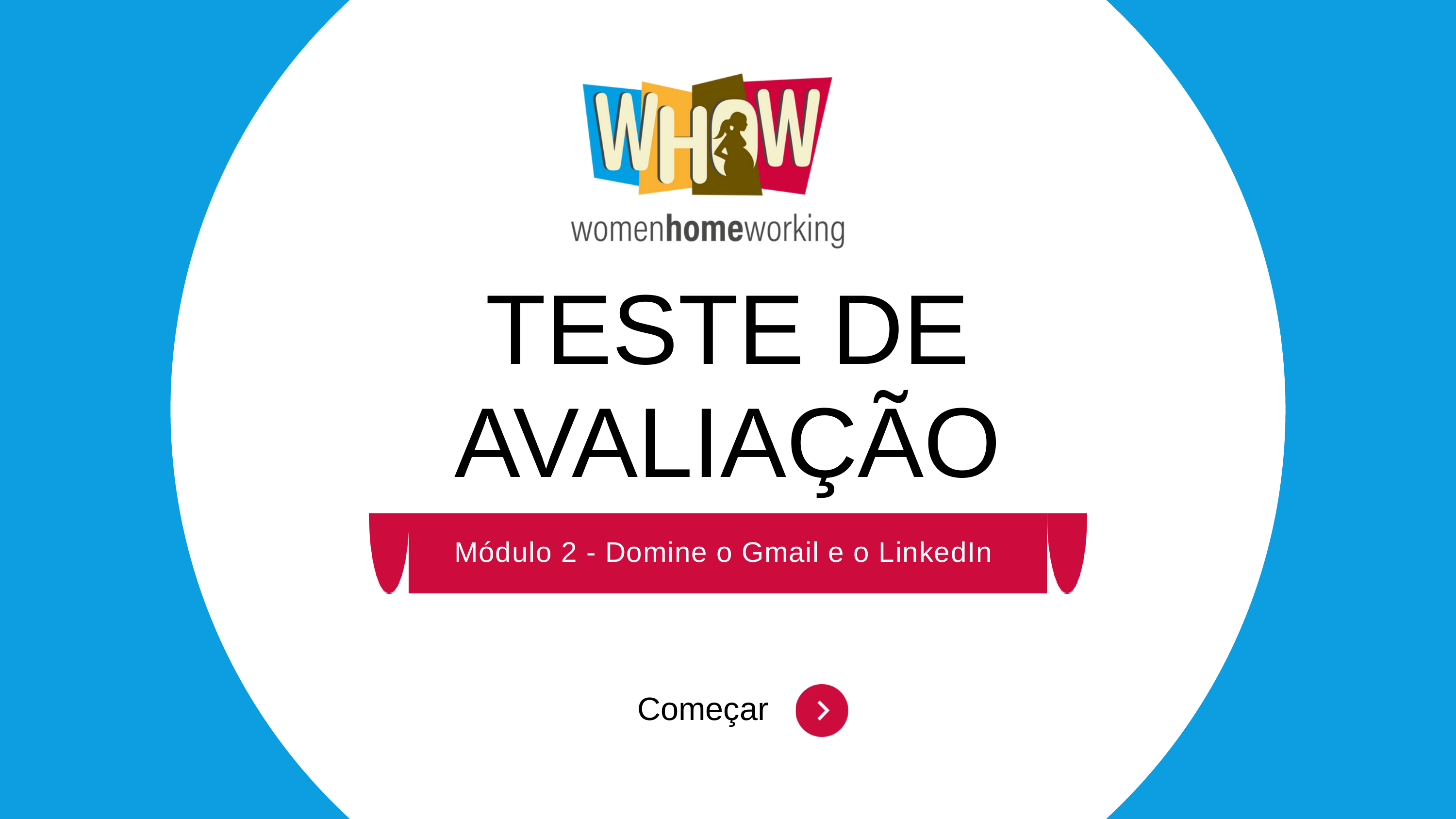

TESTE DE AVALIAÇÃO

Módulo 2 - Domine o Gmail e o LinkedIn

Começar